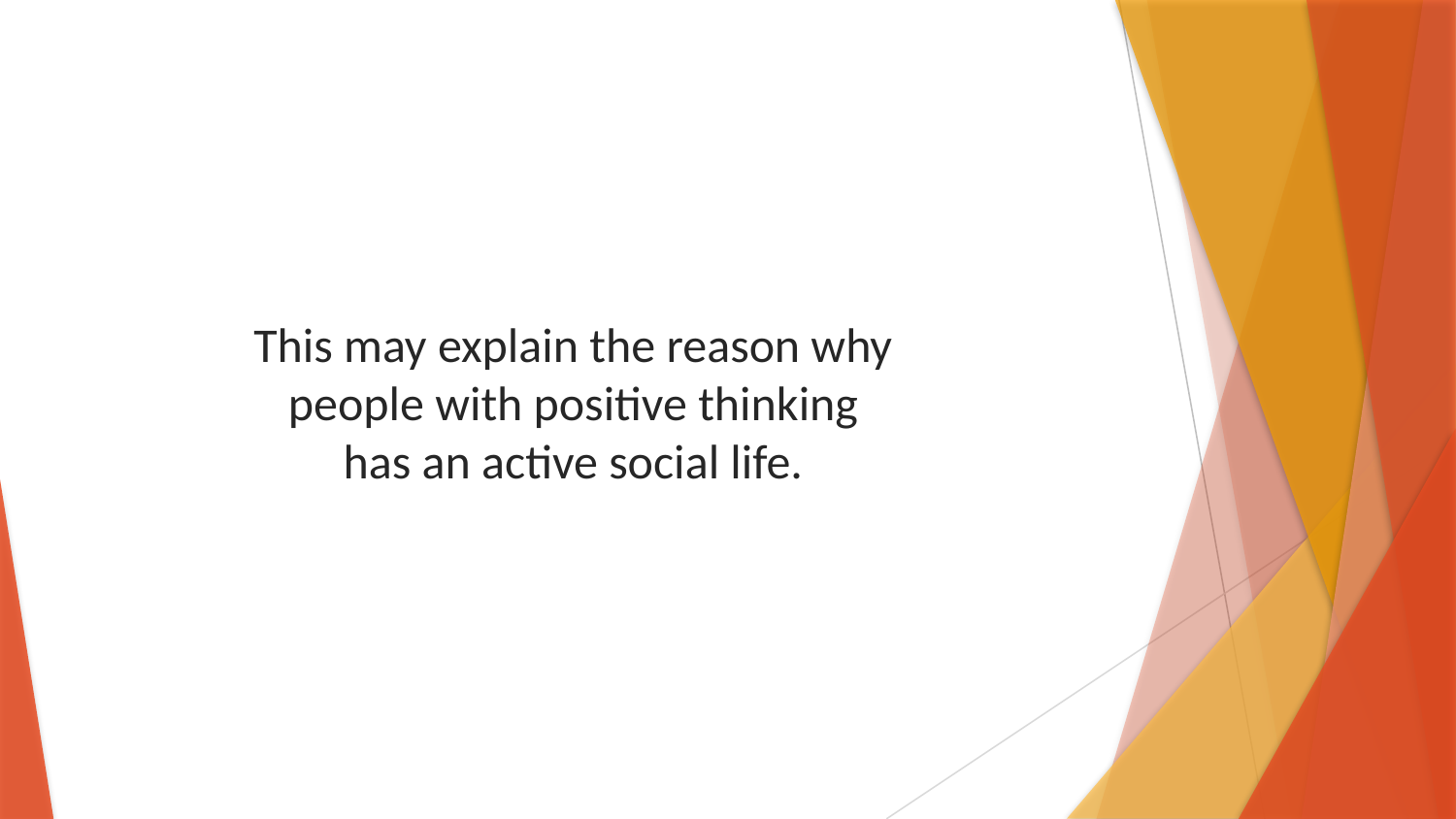

This may explain the reason why people with positive thinking has an active social life.